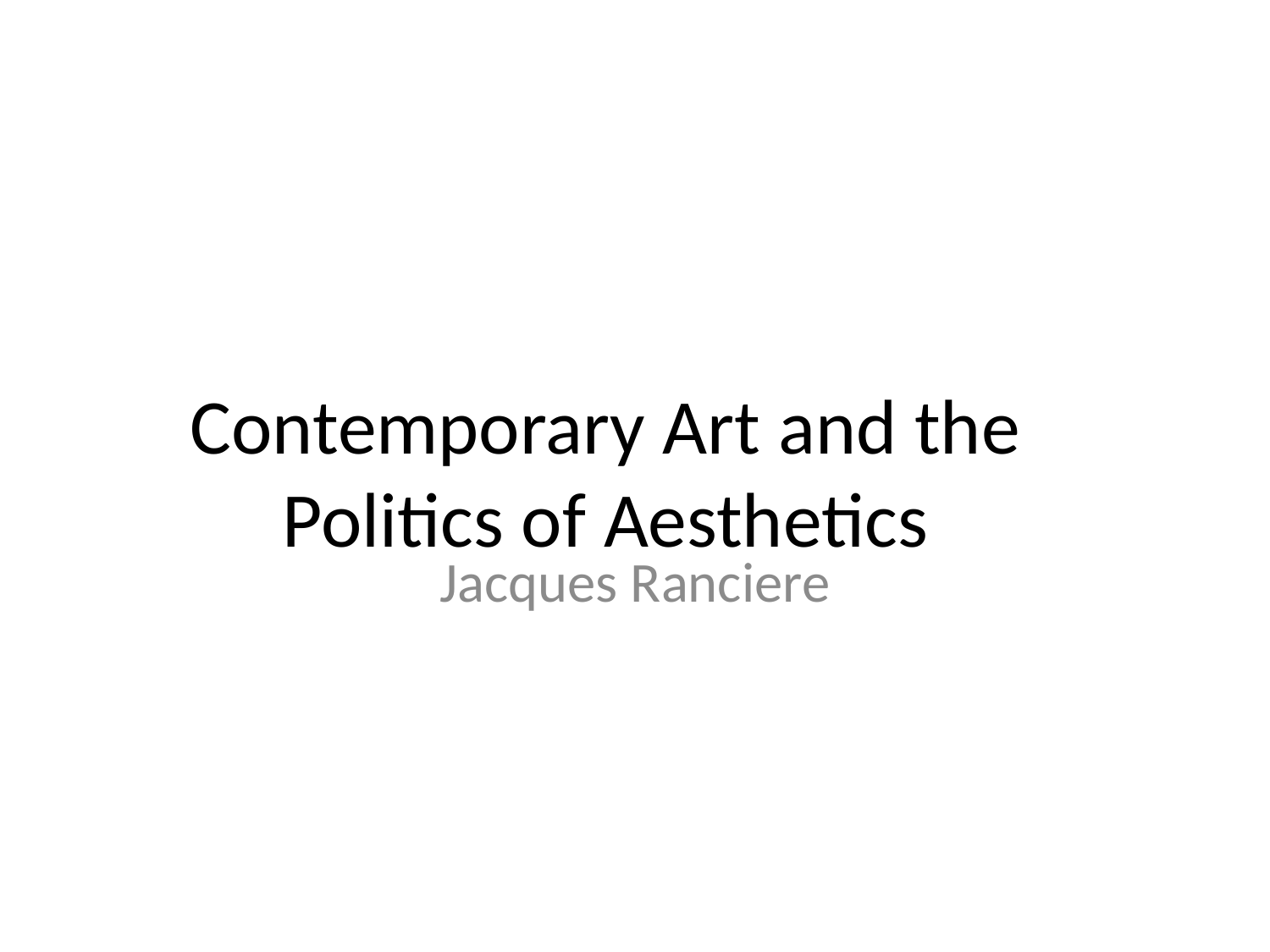

# Contemporary Art and the Politics of Aesthetics
Jacques Ranciere